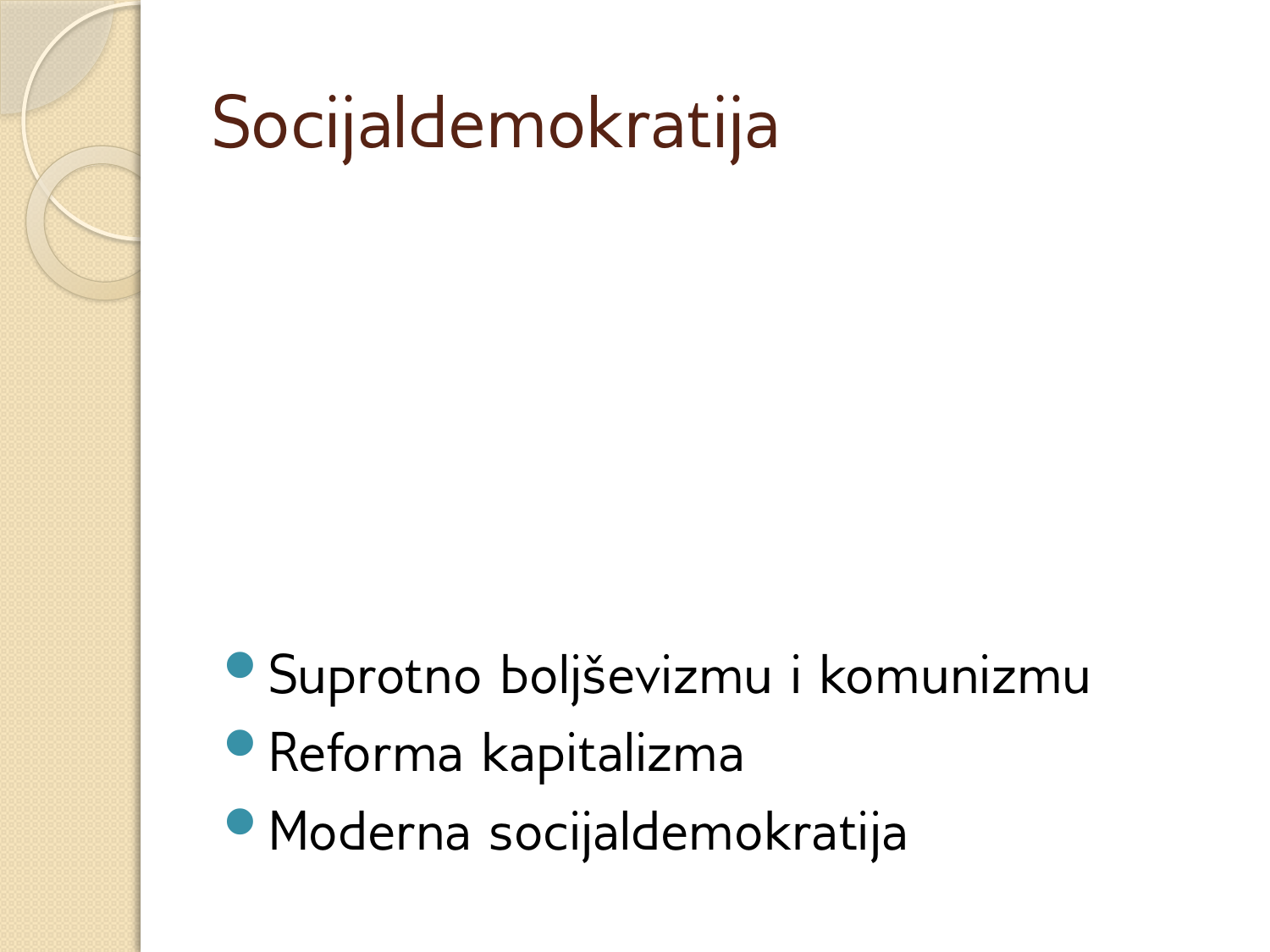

# Socijaldemokratija
Suprotno boljševizmu i komunizmu
Reforma kapitalizma
Moderna socijaldemokratija